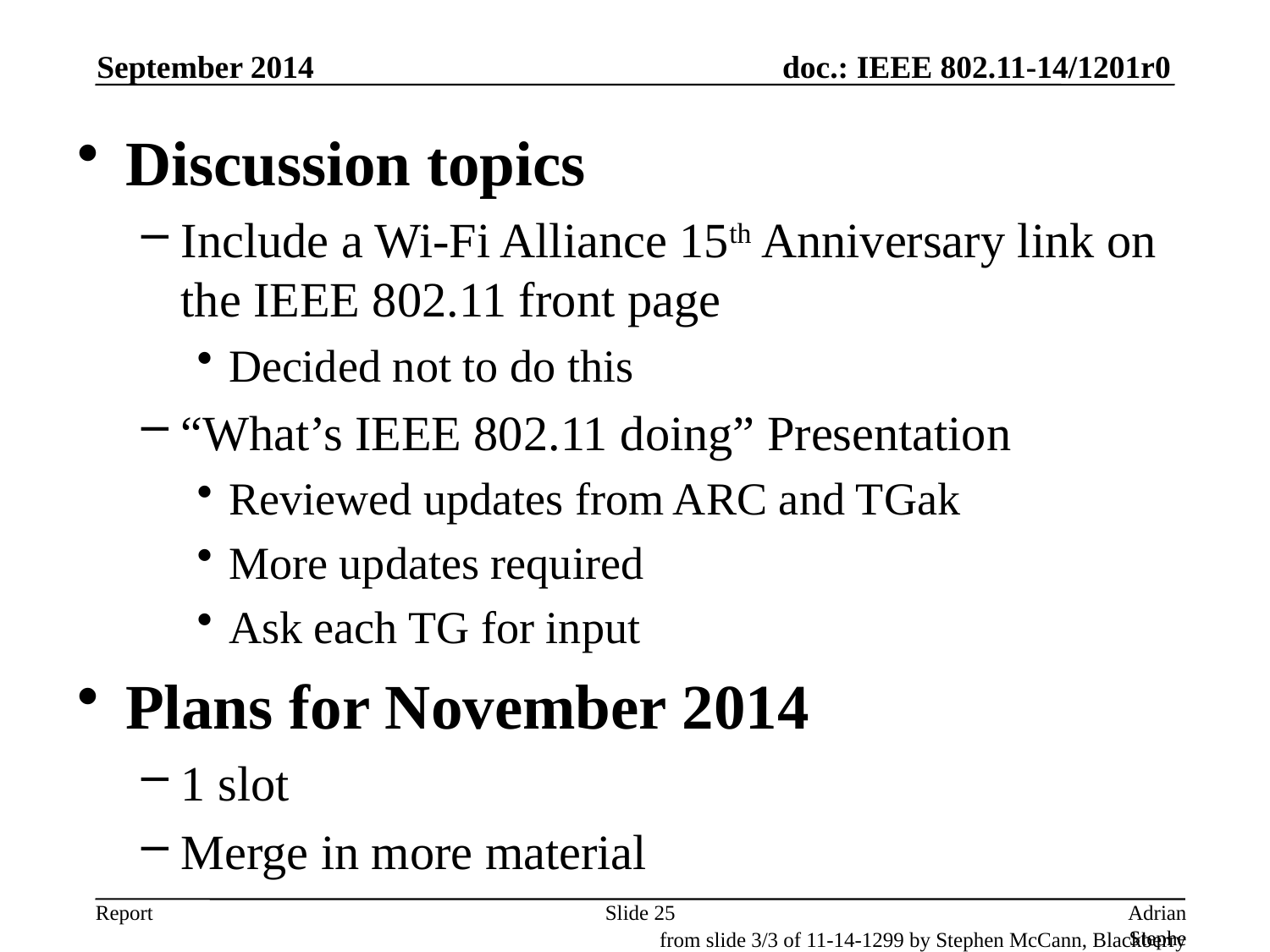

September 2014
Discussion topics
Include a Wi-Fi Alliance 15th Anniversary link on the IEEE 802.11 front page
Decided not to do this
“What’s IEEE 802.11 doing” Presentation
Reviewed updates from ARC and TGak
More updates required
Ask each TG for input
Plans for November 2014
1 slot
Merge in more material

Slide 25
Adrian Stephens, Intel Corporation
from slide 3/3 of 11-14-1299 by Stephen McCann, Blackberry